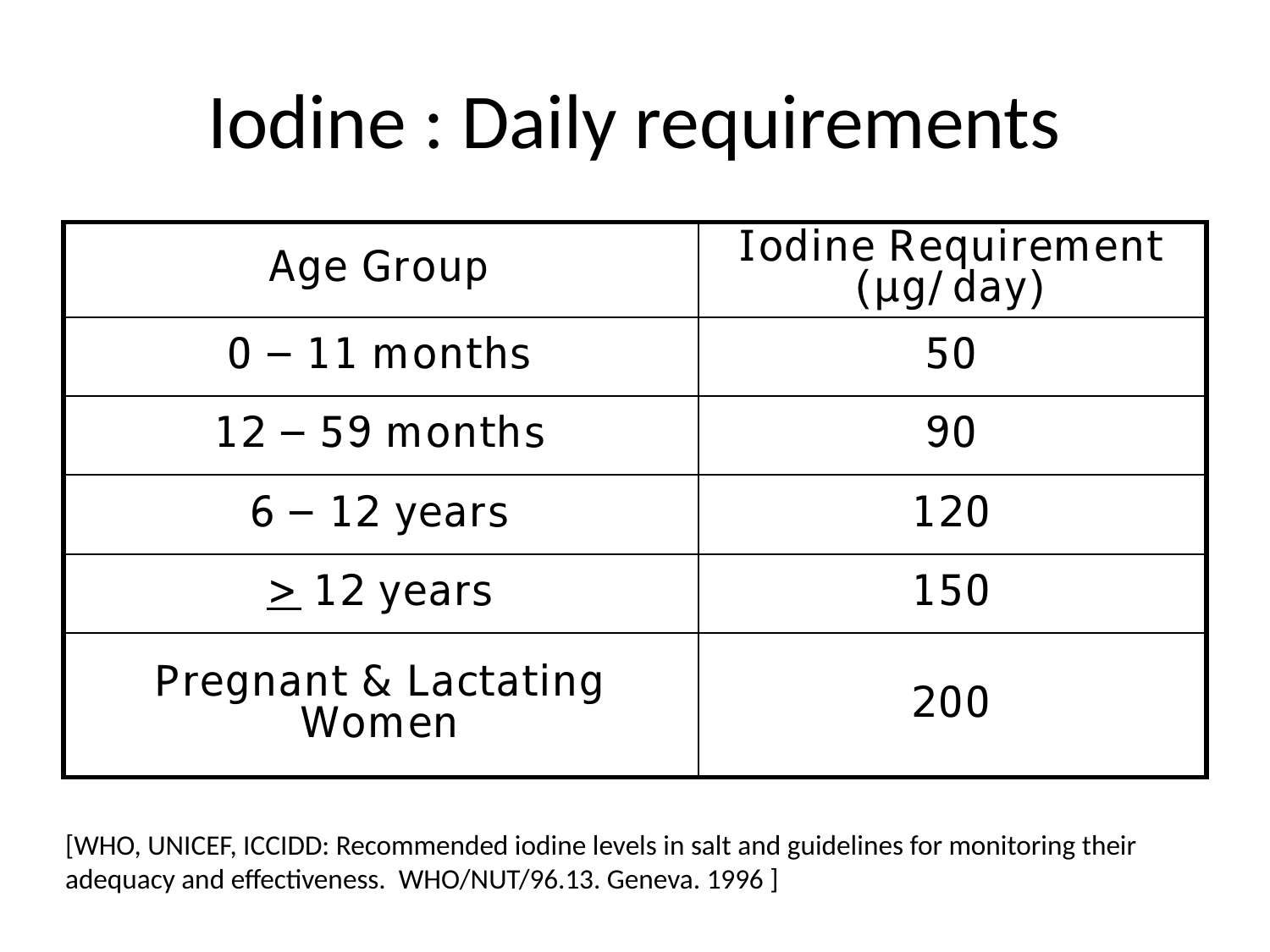

# Iodine : Daily requirements
| Age Group | Iodine Requirement (µg/day) |
| --- | --- |
| 0 – 11 months | 50 |
| 12 – 59 months | 90 |
| 6 – 12 years | 120 |
| > 12 years | 150 |
| Pregnant & Lactating Women | 200 |
[WHO, UNICEF, ICCIDD: Recommended iodine levels in salt and guidelines for monitoring their adequacy and effectiveness.  WHO/NUT/96.13. Geneva. 1996 ]